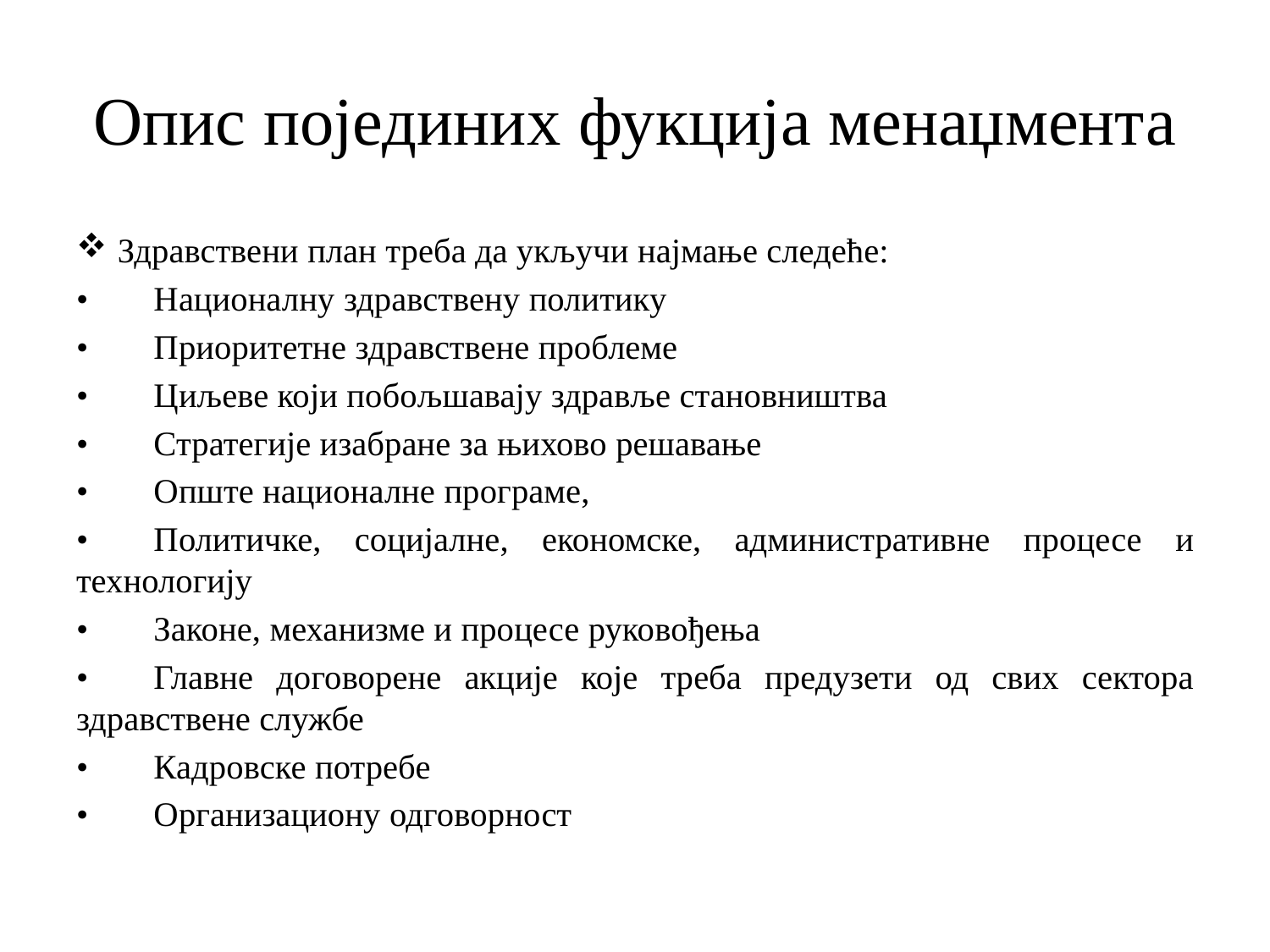

# Опис појединих фукција менаџмента
Здравствени план треба да укључи најмање следеће:
•	Националну здравствену политику
•	Приоритетне здравствене проблеме
•	Циљеве који побољшавају здравље становништва
•	Стратегије изабране за њихово решавање
•	Опште националне програме,
•	Политичке, социјалне, економске, административне процесе и технологију
•	Законе, механизме и процесе руковођења
•	Главне договорене акције које треба предузети од свих сектора здравствене службе
•	Кадровске потребе
•	Организациону одговорност